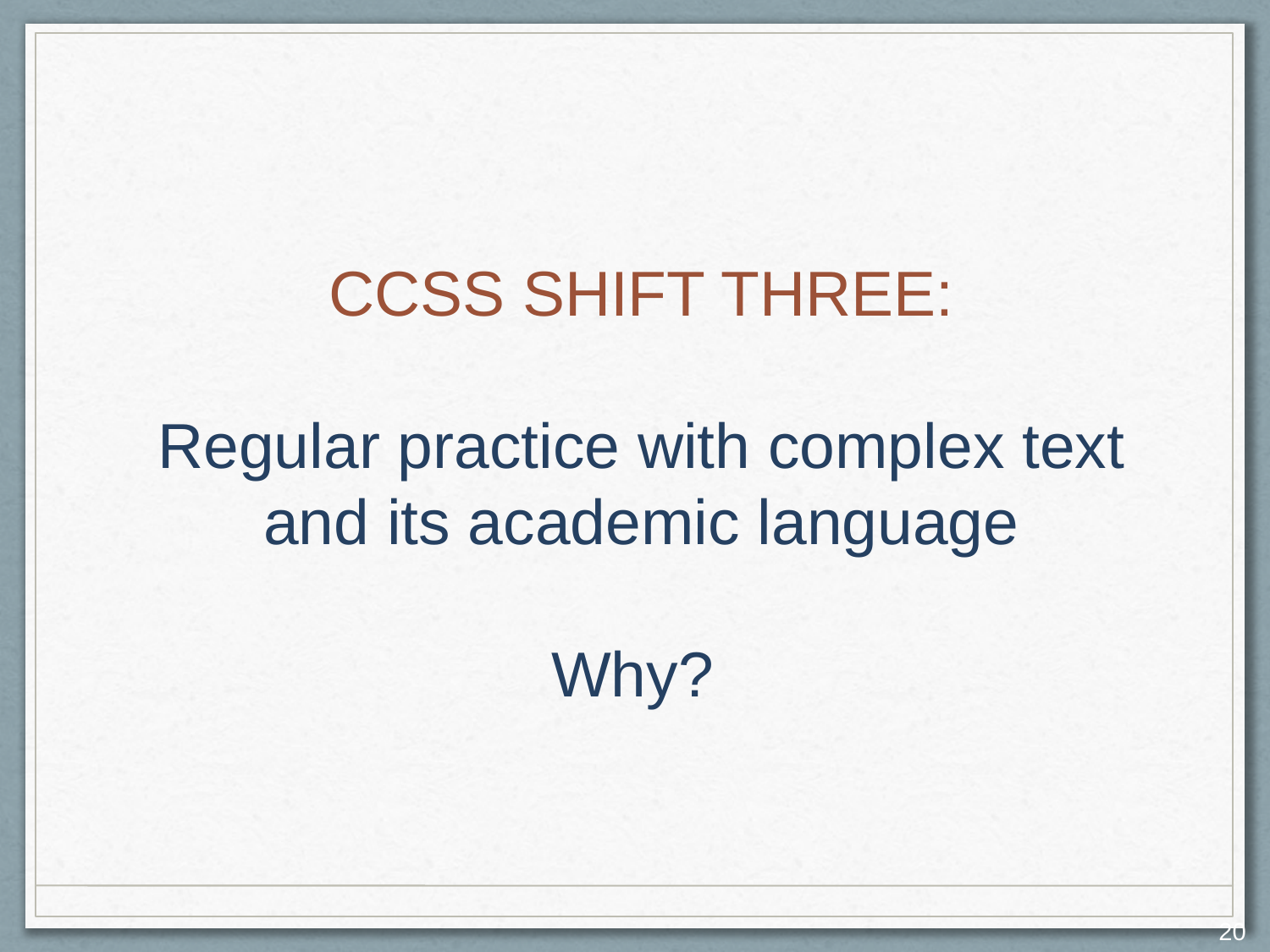

CCSS SHIFT THREE:
Regular practice with complex text and its academic language
Why?
20